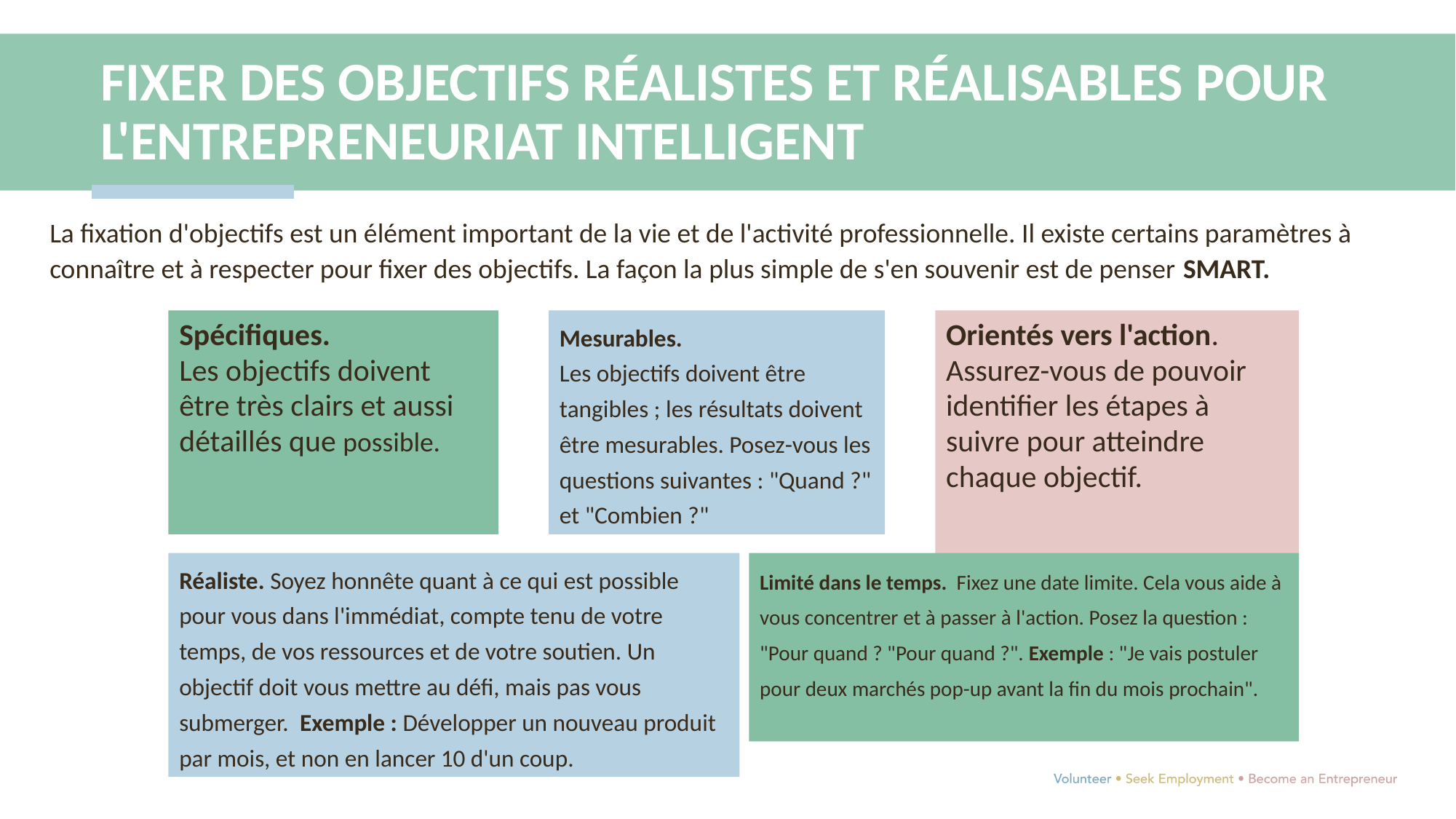

FIXER DES OBJECTIFS RÉALISTES ET RÉALISABLES POUR L'ENTREPRENEURIAT INTELLIGENT
La fixation d'objectifs est un élément important de la vie et de l'activité professionnelle. Il existe certains paramètres à connaître et à respecter pour fixer des objectifs. La façon la plus simple de s'en souvenir est de penser SMART.

Spécifiques.
Les objectifs doivent être très clairs et aussi détaillés que possible.

Mesurables.
Les objectifs doivent être tangibles ; les résultats doivent être mesurables. Posez-vous les questions suivantes : "Quand ?" et "Combien ?"
Orientés vers l'action.
Assurez-vous de pouvoir identifier les étapes à suivre pour atteindre chaque objectif.

Réaliste. Soyez honnête quant à ce qui est possible pour vous dans l'immédiat, compte tenu de votre temps, de vos ressources et de votre soutien. Un objectif doit vous mettre au défi, mais pas vous submerger.  Exemple : Développer un nouveau produit par mois, et non en lancer 10 d'un coup.
Limité dans le temps.  Fixez une date limite. Cela vous aide à vous concentrer et à passer à l'action. Posez la question : "Pour quand ? "Pour quand ?". Exemple : "Je vais postuler pour deux marchés pop-up avant la fin du mois prochain".